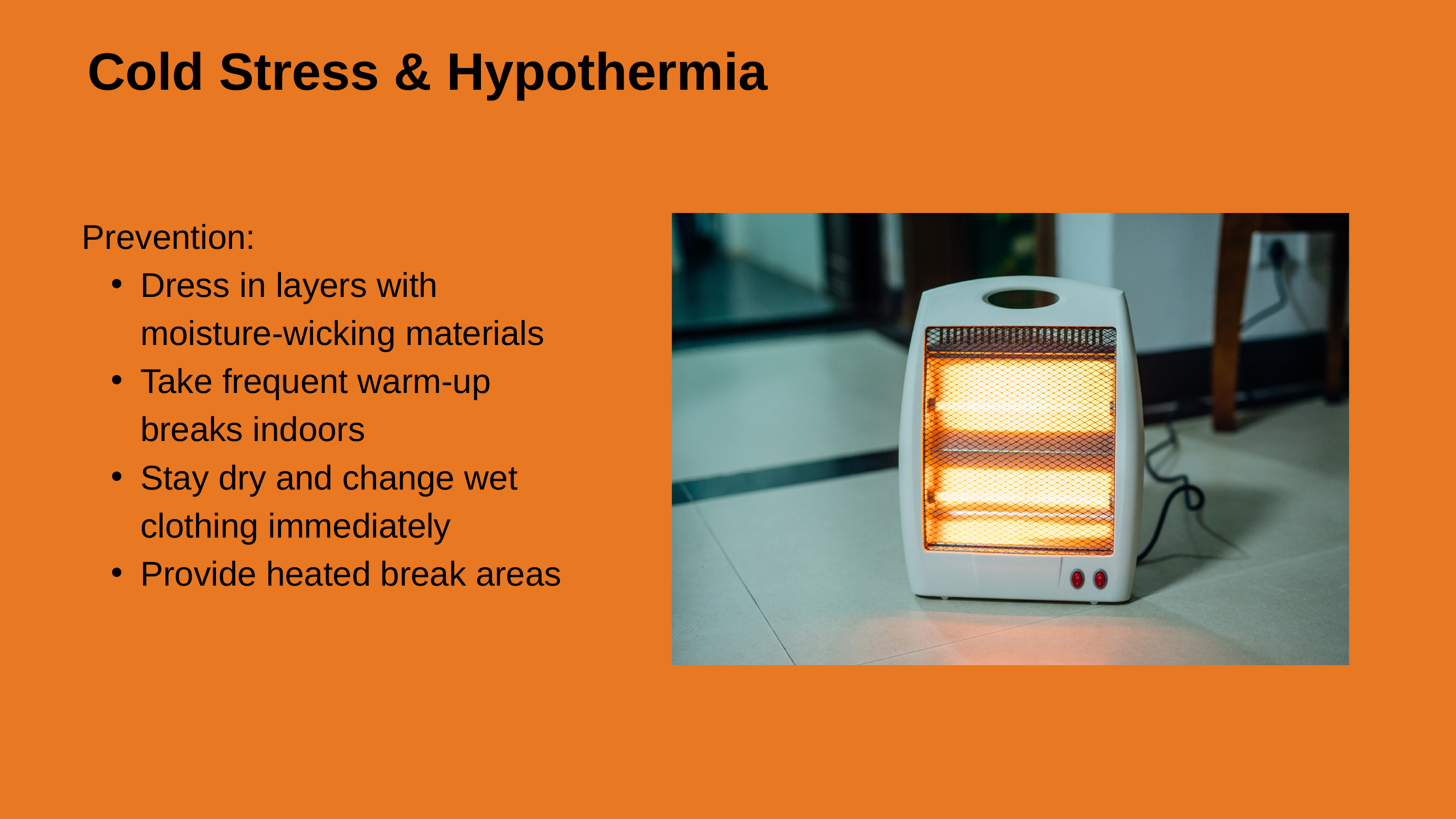

Cold Stress & Hypothermia
Prevention:
Dress in layers with moisture-wicking materials
Take frequent warm-up breaks indoors
Stay dry and change wet clothing immediately
Provide heated break areas